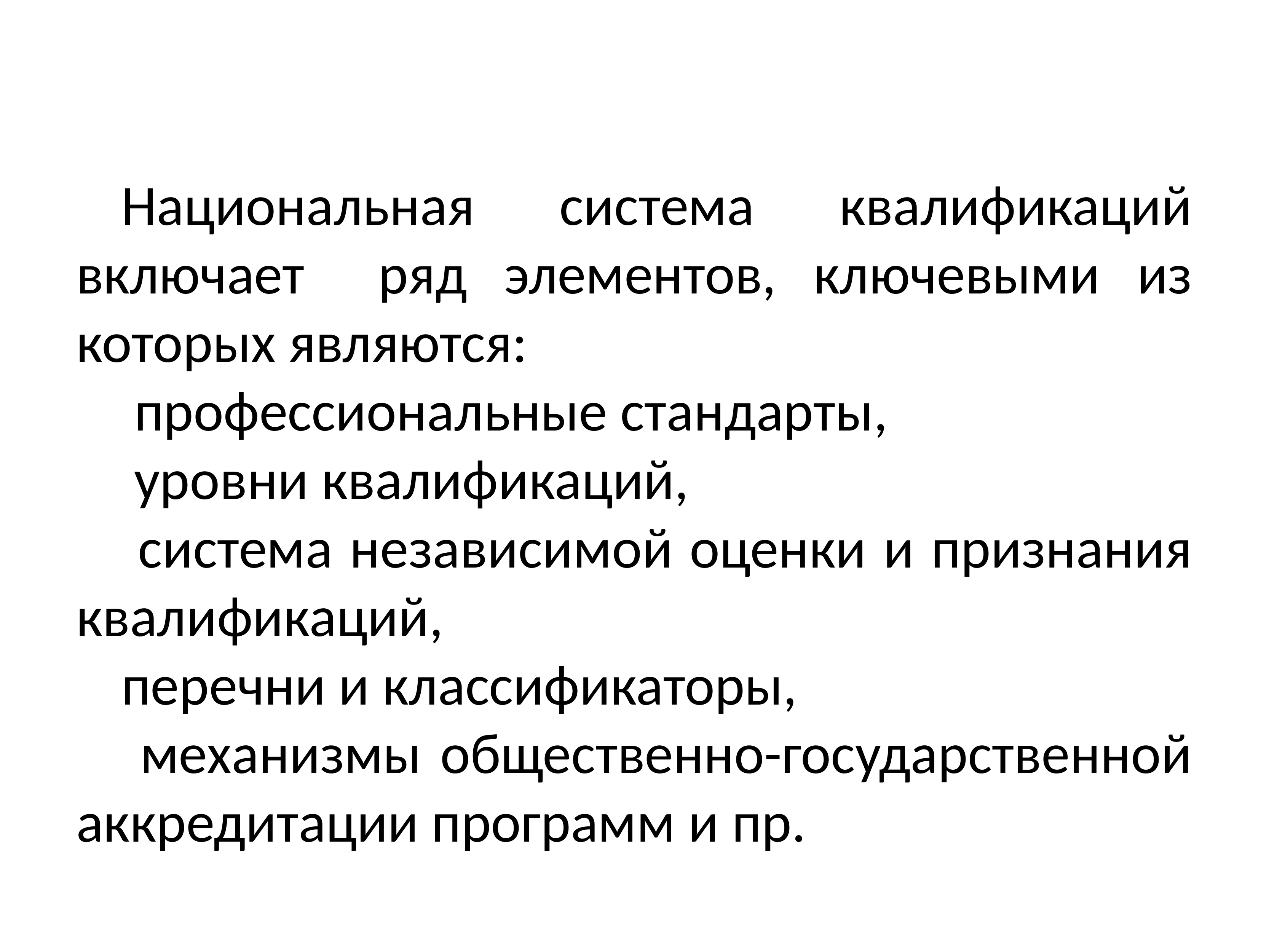

Национальная система квалификаций включает  ряд элементов, ключевыми из которых являются:
 профессиональные стандарты,
 уровни квалификаций,
 система независимой оценки и признания квалификаций,
перечни и классификаторы,
 механизмы общественно-государственной аккредитации программ и пр.